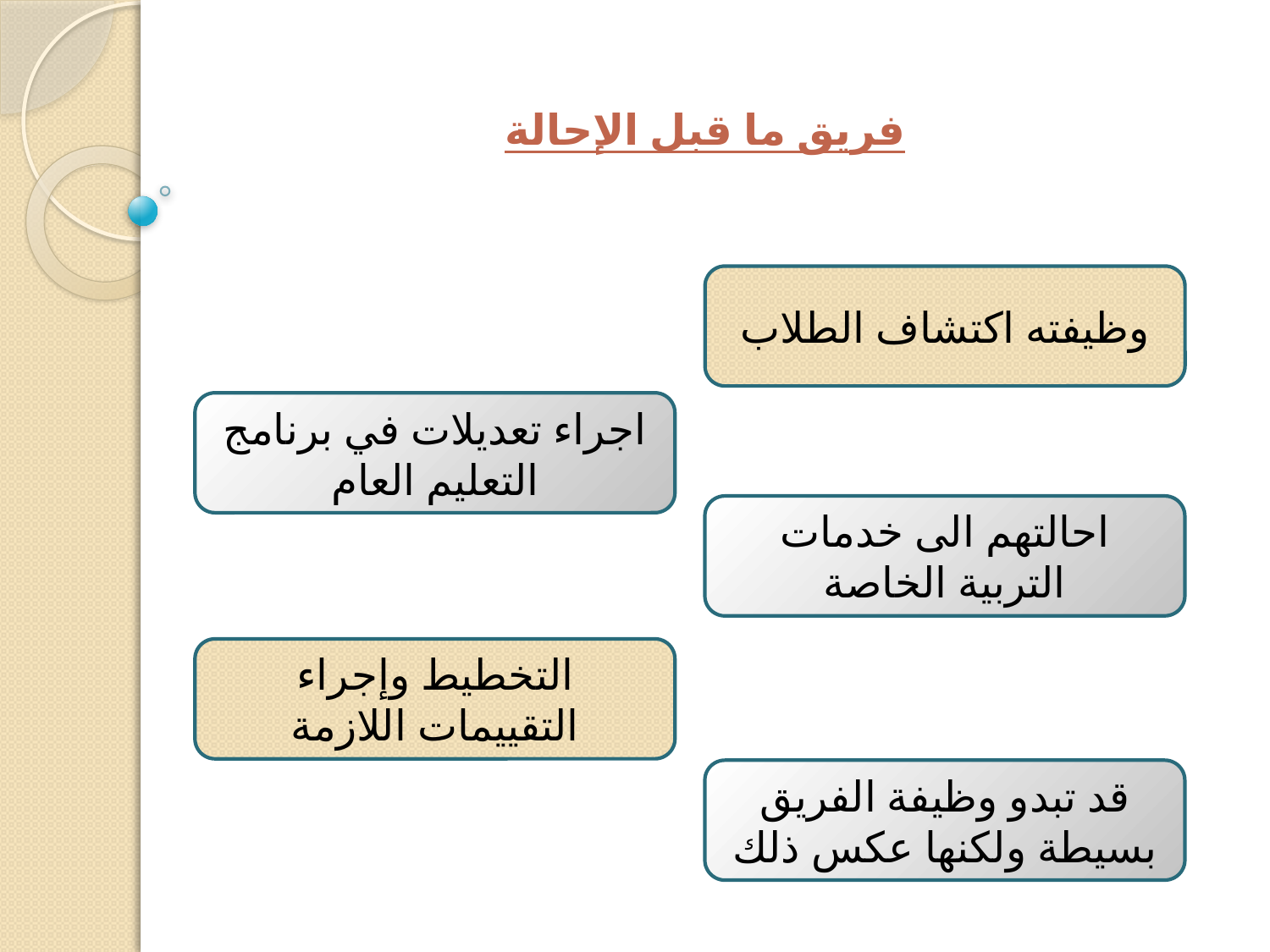

فريق ما قبل الإحالة
وظيفته اكتشاف الطلاب
اجراء تعديلات في برنامج التعليم العام
احالتهم الى خدمات التربية الخاصة
التخطيط وإجراء التقييمات اللازمة
قد تبدو وظيفة الفريق بسيطة ولكنها عكس ذلك